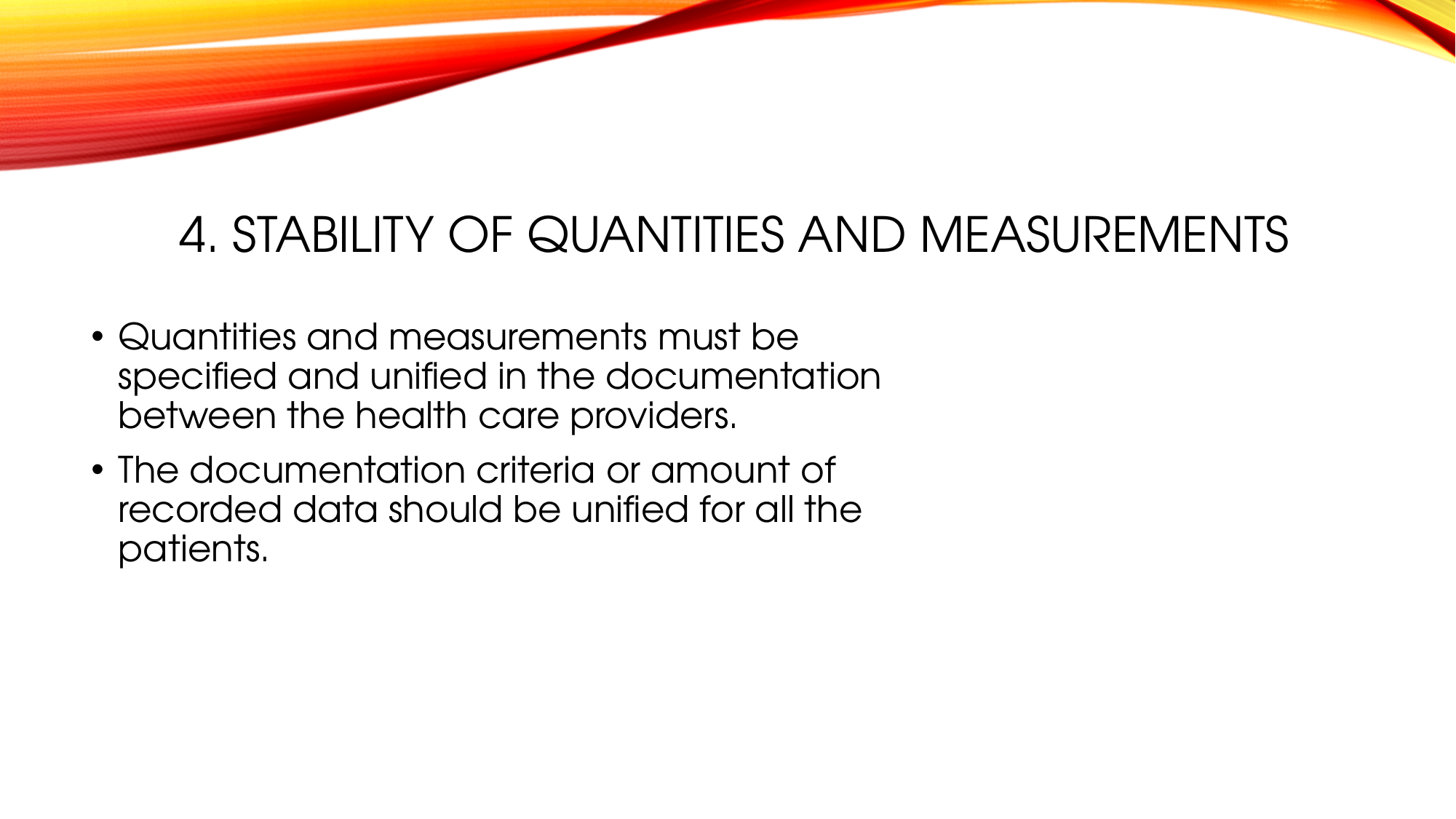

# 4. Stability of Quantities and Measurements
Quantities and measurements must be specified and unified in the documentation between the health care providers.
The documentation criteria or amount of recorded data should be unified for all the patients.